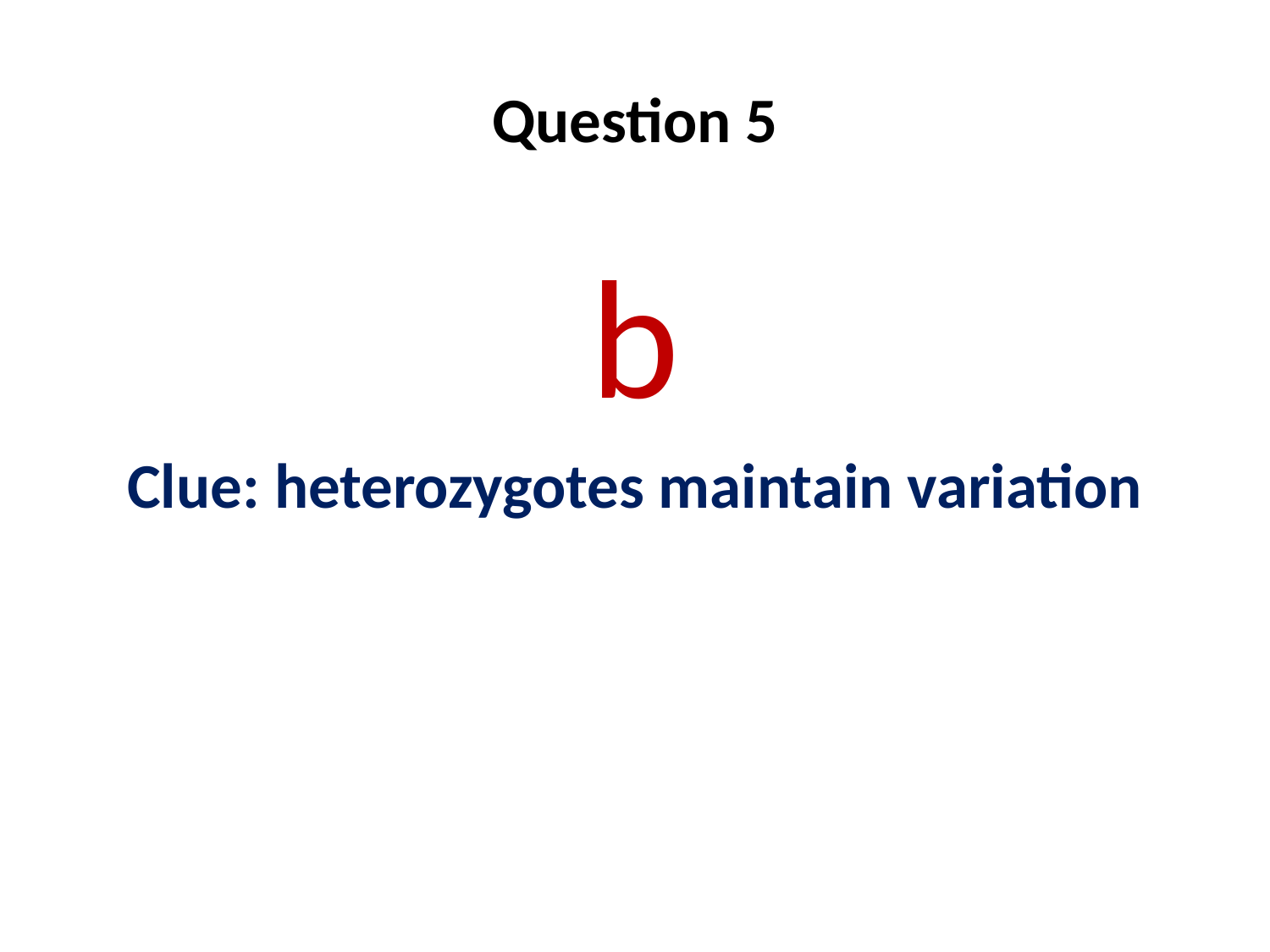

# Question 5
b
Clue: heterozygotes maintain variation